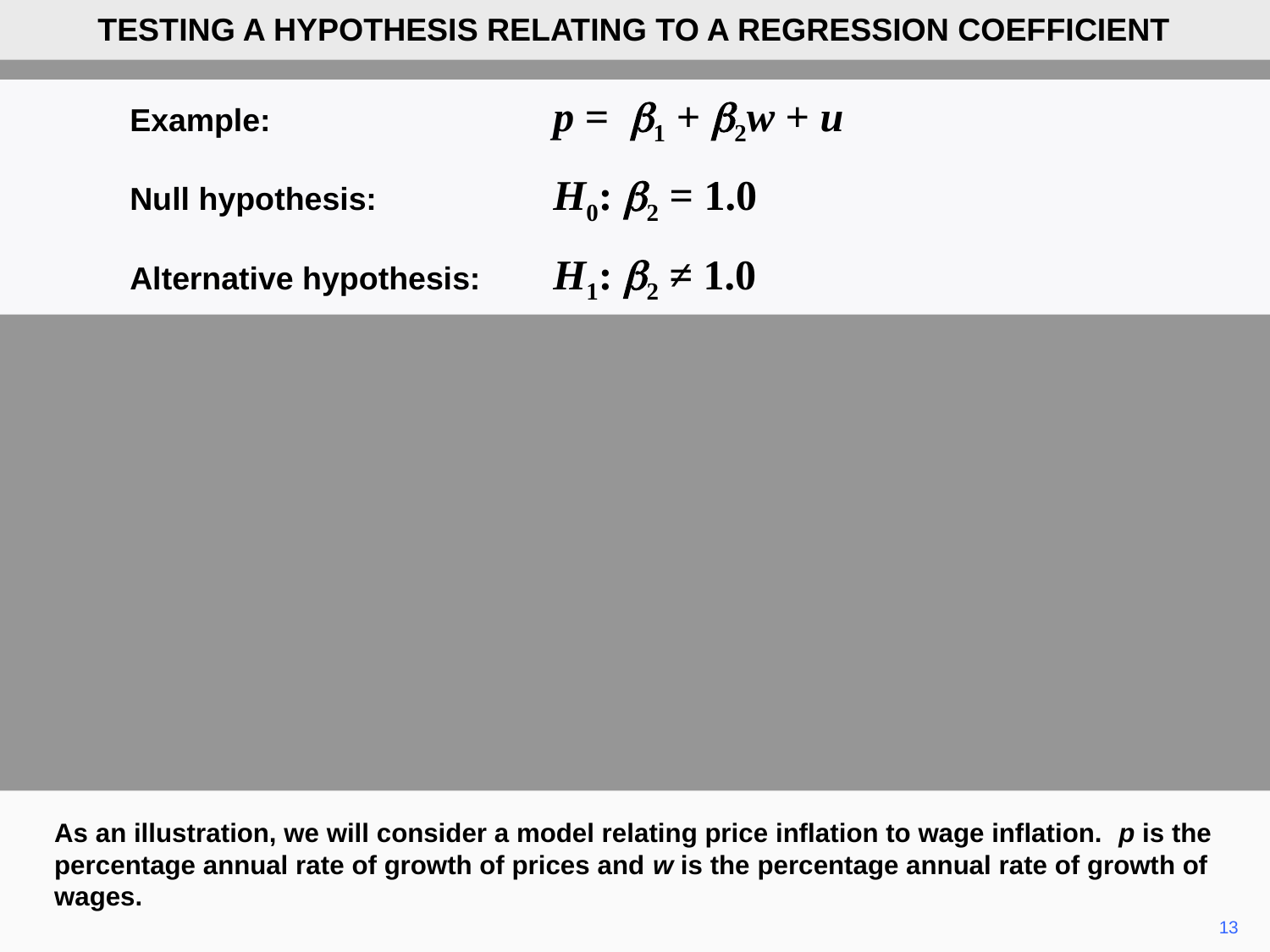

TESTING A HYPOTHESIS RELATING TO A REGRESSION COEFFICIENT

	Example:	p = β1 + β2w + u
	Null hypothesis:	H0: β2 = 1.0
	Alternative hypothesis:	H1: β2 ≠ 1.0

As an illustration, we will consider a model relating price inflation to wage inflation.  p is the percentage annual rate of growth of prices and w is the percentage annual rate of growth of wages.
13